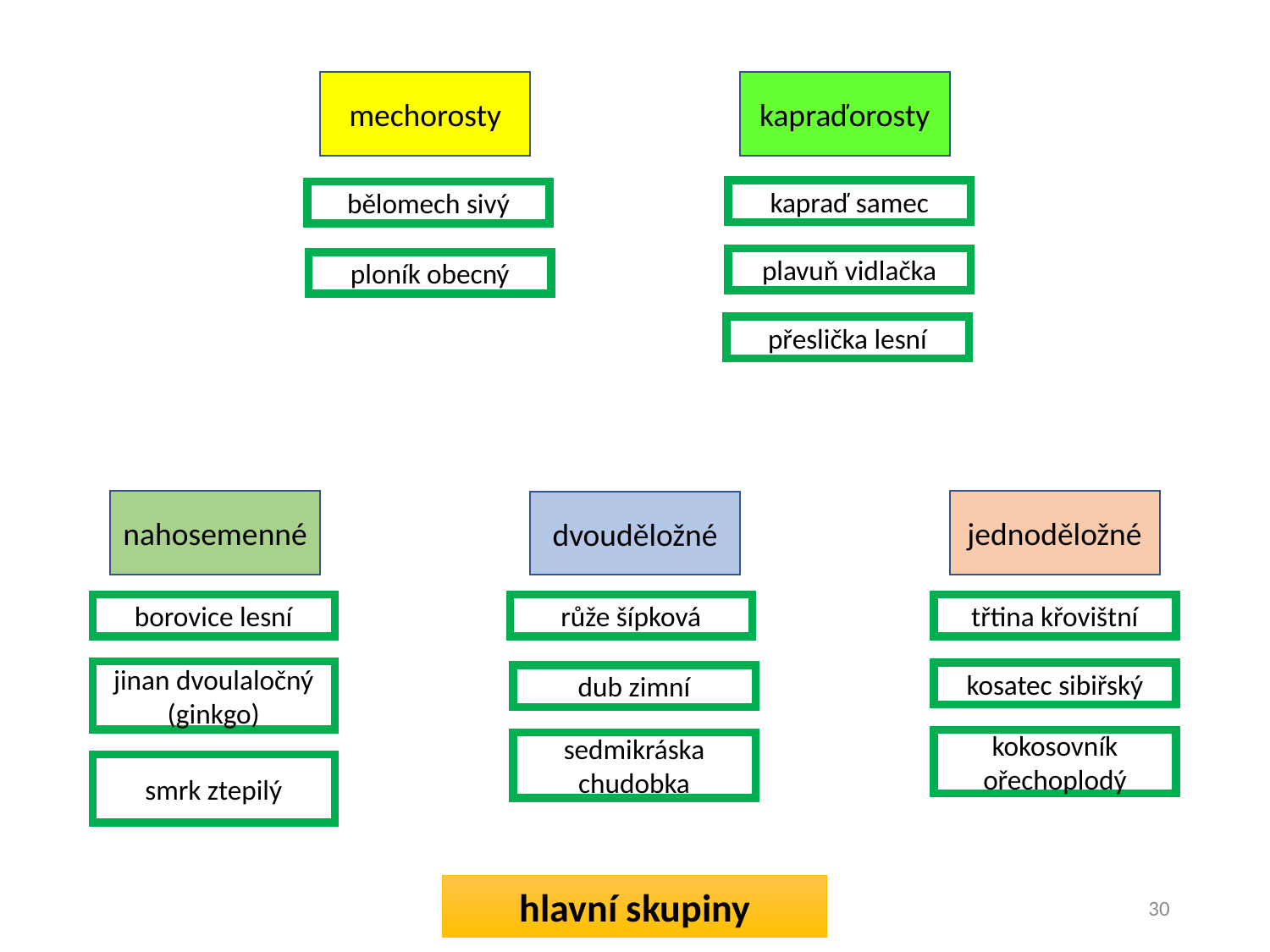

mechorosty
kapraďorosty
kapraď samec
bělomech sivý
plavuň vidlačka
ploník obecný
přeslička lesní
nahosemenné
jednoděložné
dvouděložné
borovice lesní
růže šípková
třtina křovištní
jinan dvoulaločný (ginkgo)
kosatec sibiřský
dub zimní
kokosovník ořechoplodý
sedmikráska chudobka
smrk ztepilý
hlavní skupiny
30